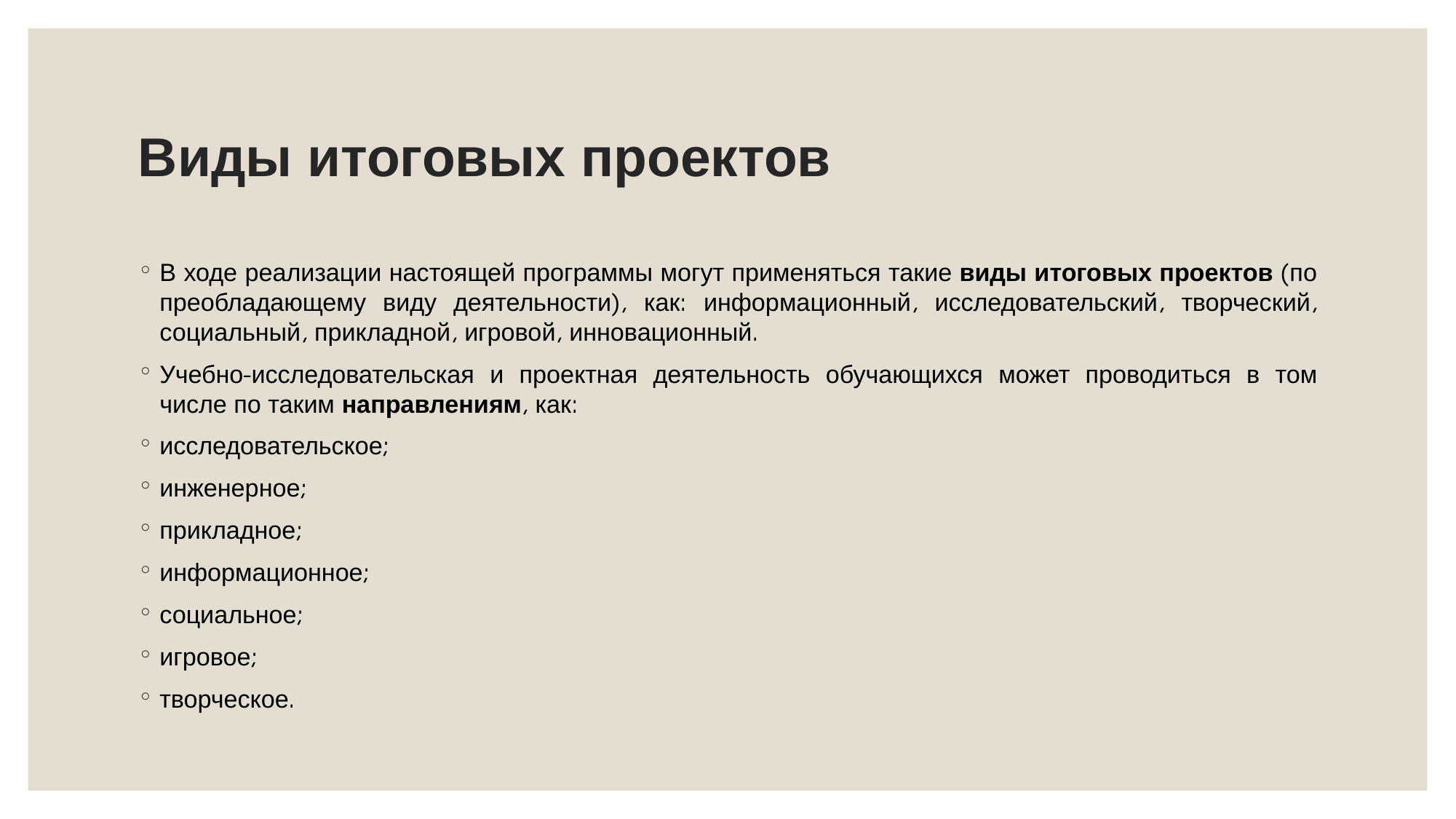

# Виды итоговых проектов
В ходе реализации настоящей программы могут применяться такие виды итоговых проектов (по преобладающему виду деятельности), как: информационный, исследовательский, творческий, социальный, прикладной, игровой, инновационный.
Учебно-исследовательская и проектная деятельность обучающихся может проводиться в том числе по таким направлениям, как:
исследовательское;
инженерное;
прикладное;
информационное;
социальное;
игровое;
творческое.